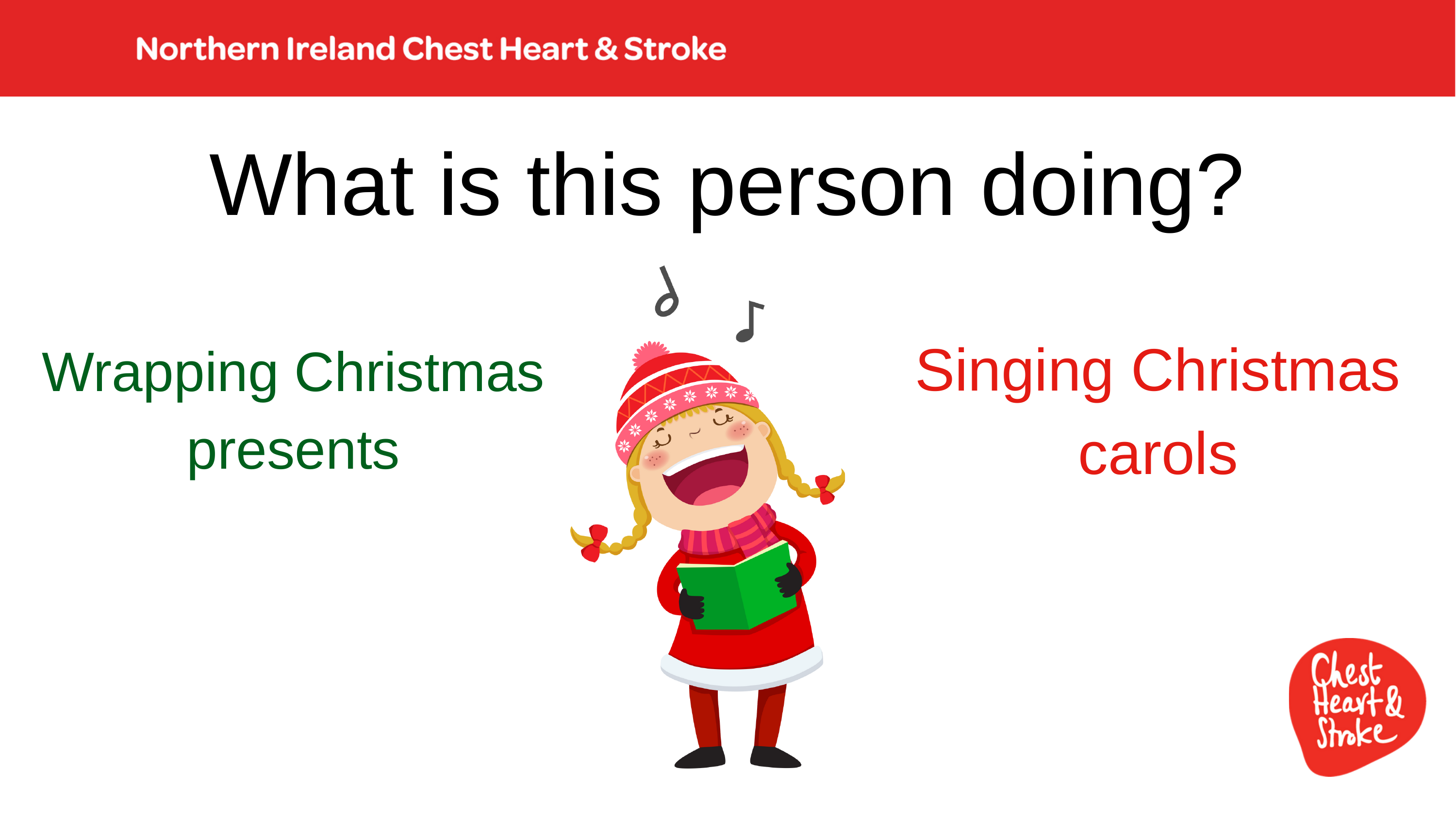

What is this person doing?

Singing Christmas carols
Wrapping Christmas presents